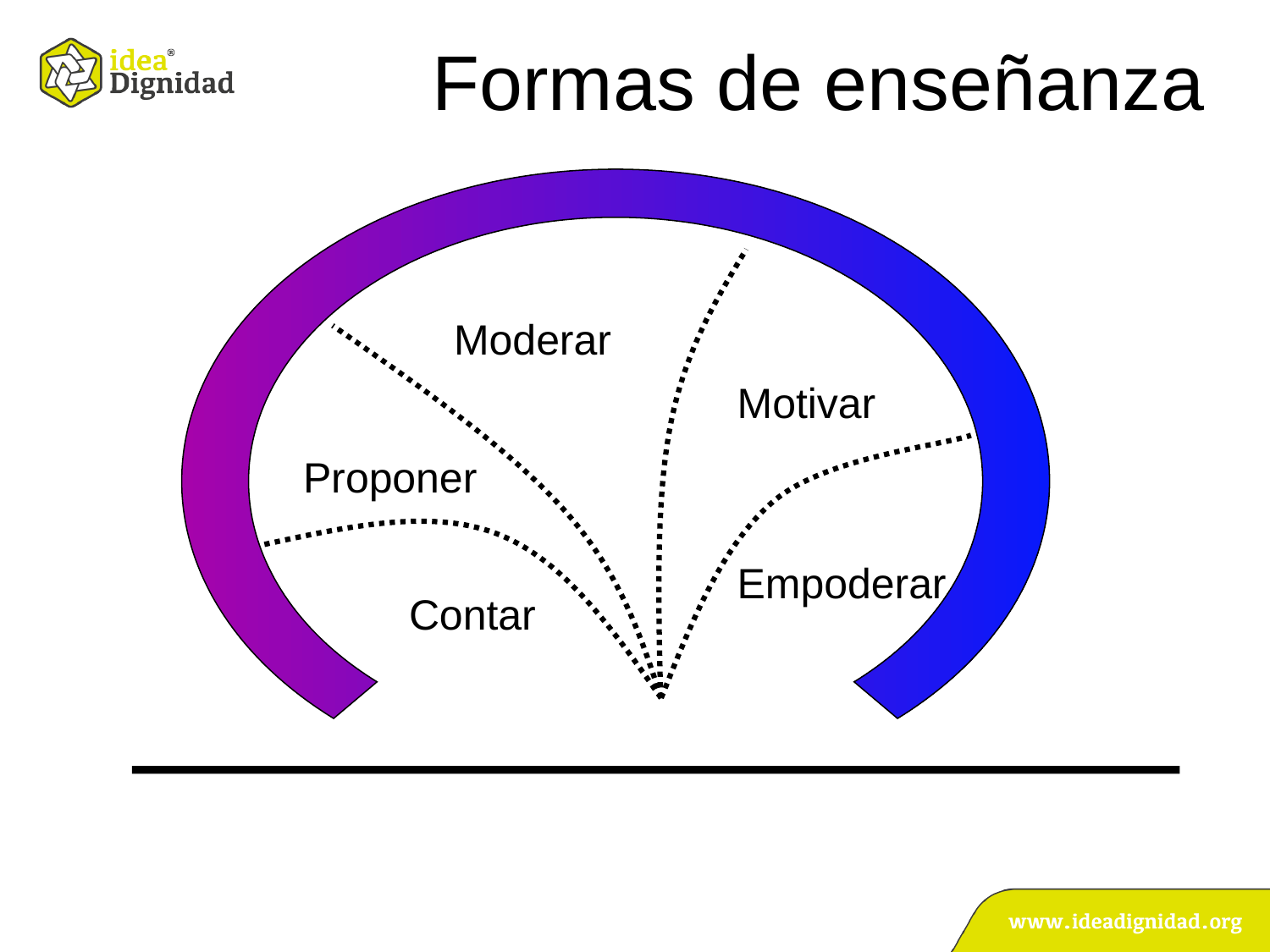

# Formas de enseñanza

Moderar

Motivar

Proponer

Empoderar
Contar